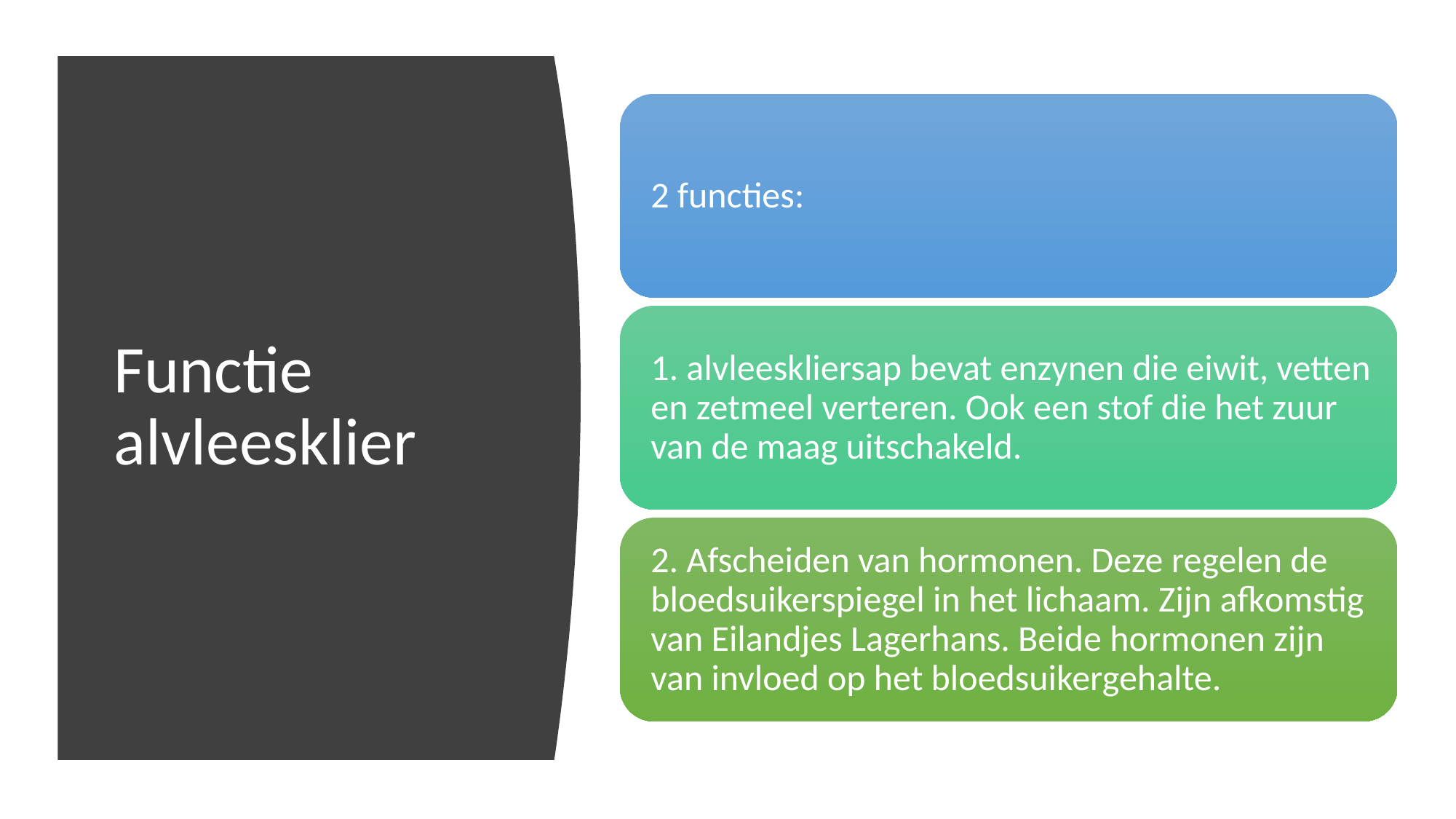

2 functies:
1. alvleeskliersap bevat enzynen die eiwit, vetten en zetmeel verteren. Ook een stof die het zuur van de maag uitschakeld.
2. Afscheiden van hormonen. Deze regelen de bloedsuikerspiegel in het lichaam. Zijn afkomstig van Eilandjes Lagerhans. Beide hormonen zijn van invloed op het bloedsuikergehalte.

# Functie alvleesklier